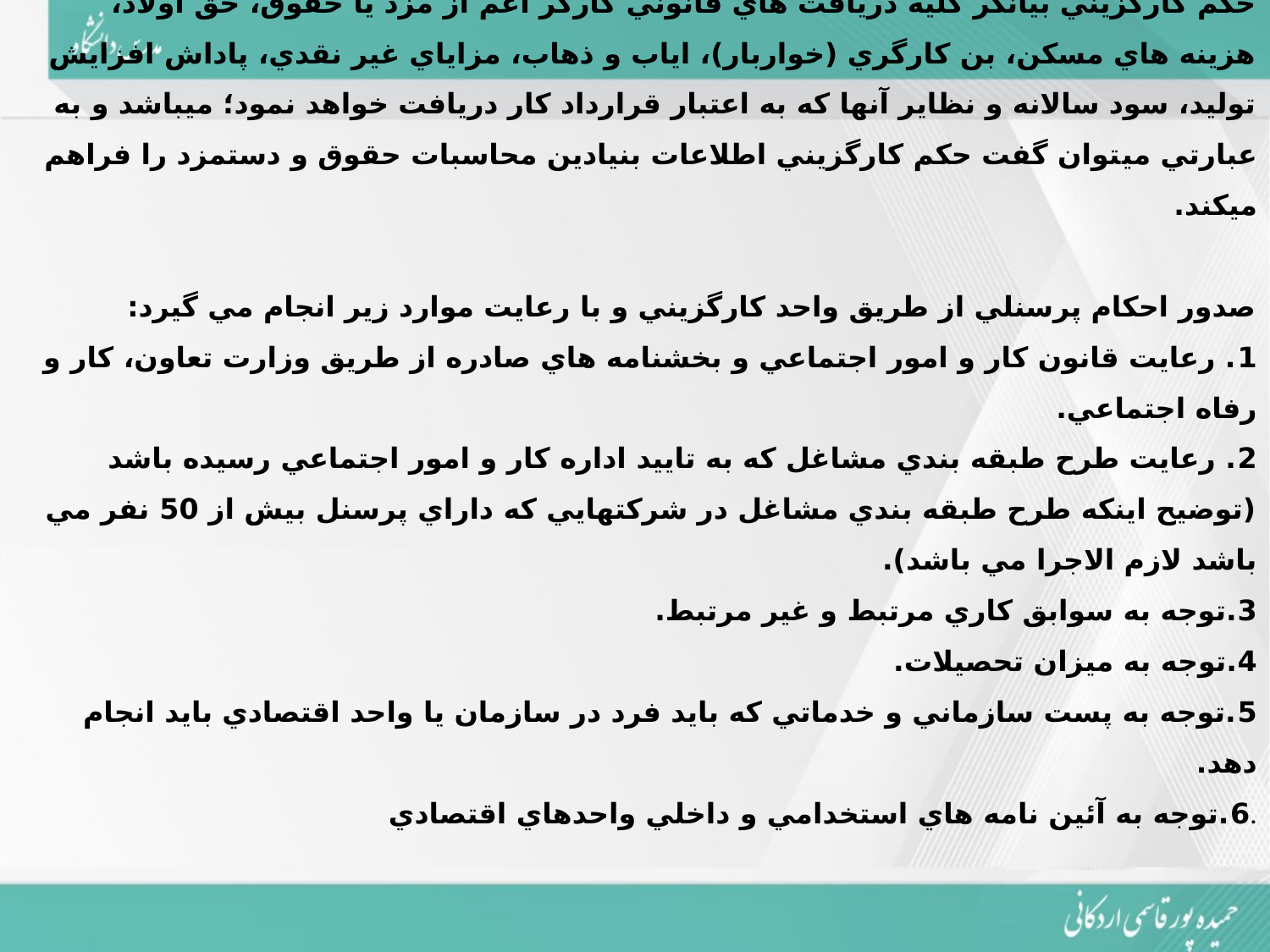

# حکم کارگزيني: حکم کارگزيني بيانگر کليه دريافت هاي قانوني كارگر اعم از مزد يا حقوق، حق اولاد، هزينه هاي مسكن، بن کارگري (خواربار)، اياب و ذهاب، مزاياي غير نقدي، پاداش افزايش توليد، سود سالانه و نظاير آنها که به اعتبار قرارداد کار دريافت خواهد نمود؛ مي­باشد و به عبارتي مي­توان گفت حکم کارگزيني اطلاعات بنيادين محاسبات حقوق و دستمزد را فراهم مي­کند. صدور احکام پرسنلي از طريق واحد کارگزيني و با رعايت موارد زير انجام مي گيرد: 1. رعايت قانون کار و امور اجتماعي و بخشنامه هاي صادره از طريق وزارت تعاون، کار و رفاه اجتماعي. 2. رعايت طرح طبقه بندي مشاغل که به تاييد اداره کار و امور اجتماعي رسيده باشد (توضيح اينکه طرح طبقه بندي مشاغل در شرکتهايي که داراي پرسنل بيش از 50 نفر مي باشد لازم الاجرا مي باشد). 3.توجه به سوابق کاري مرتبط و غير مرتبط. 4.توجه به ميزان تحصيلات. 5.توجه به پست سازماني و خدماتي که بايد فرد در سازمان يا واحد اقتصادي بايد انجام دهد. 6.توجه به آئين نامه هاي استخدامي و داخلي واحدهاي اقتصادي.